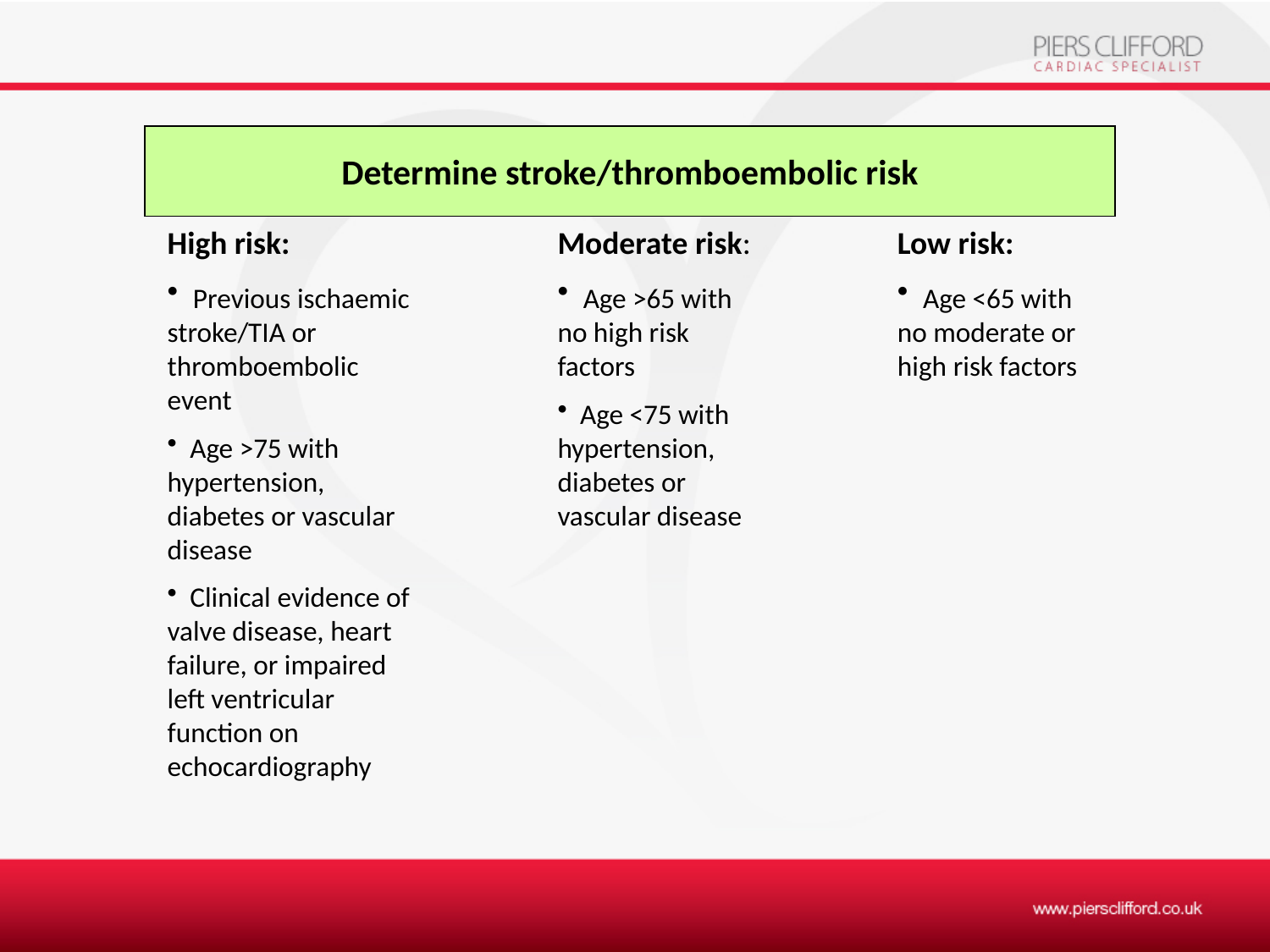

#
Determine stroke/thromboembolic risk
High risk:
  Previous ischaemic stroke/TIA or thromboembolic  event
  Age >75 with hypertension, diabetes or vascular disease
  Clinical evidence of valve disease, heart failure, or impaired left ventricular function on echocardiography

Moderate risk:
  Age >65 with no high risk factors
  Age <75 with hypertension, diabetes or vascular disease
Low risk:
  Age <65 with no moderate or high risk factors